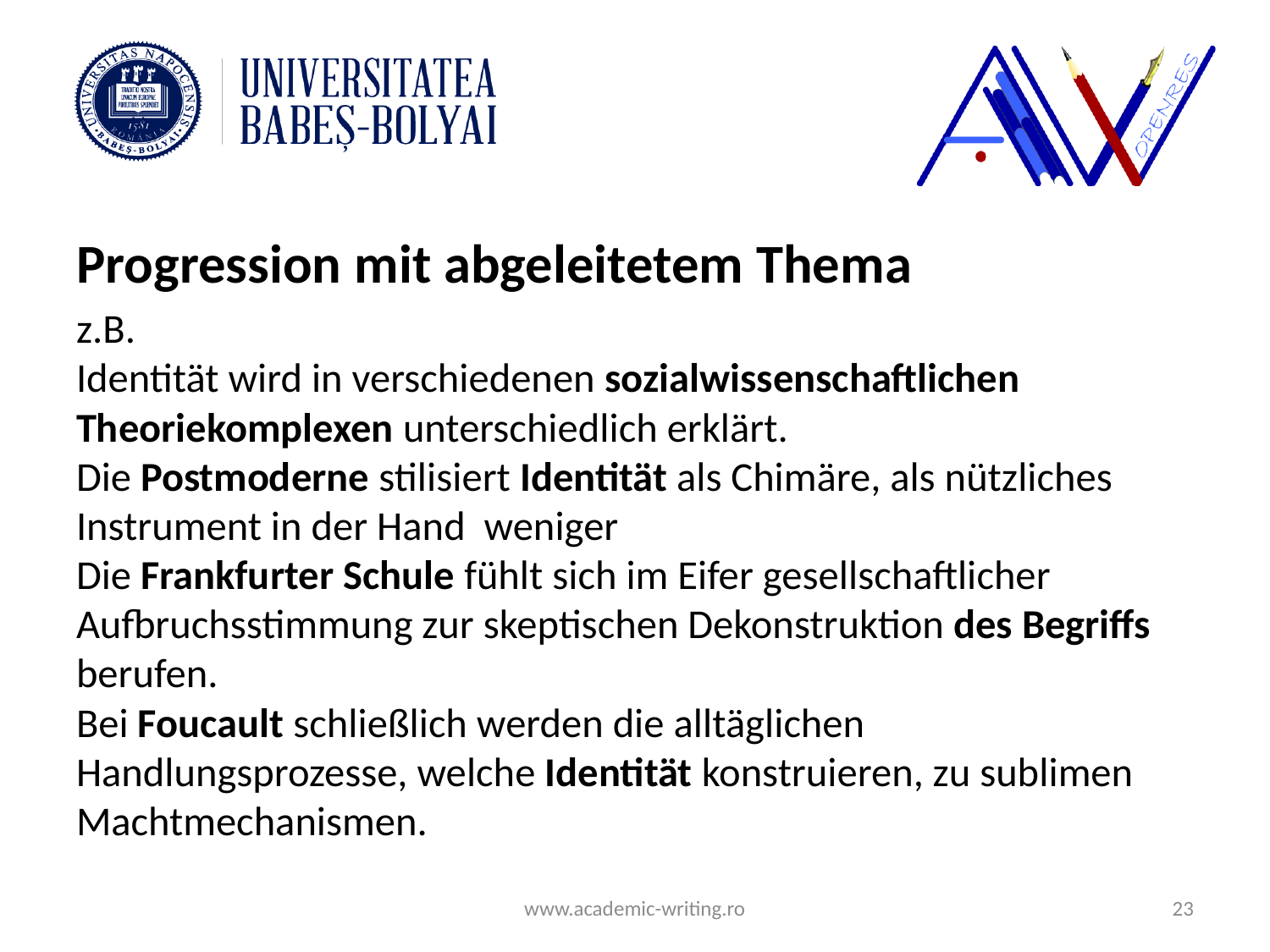

#
Progression mit abgeleitetem Thema
z.B.
Identität wird in verschiedenen sozialwissenschaftlichen Theoriekomplexen unterschiedlich erklärt.
Die Postmoderne stilisiert Identität als Chimäre, als nützliches Instrument in der Hand  weniger
Die Frankfurter Schule fühlt sich im Eifer gesellschaftlicher Aufbruchsstimmung zur skeptischen Dekonstruktion des Begriffs berufen.
Bei Foucault schließlich werden die alltäglichen Handlungsprozesse, welche Identität konstruieren, zu sublimen Machtmechanismen.

www.academic-writing.ro
23